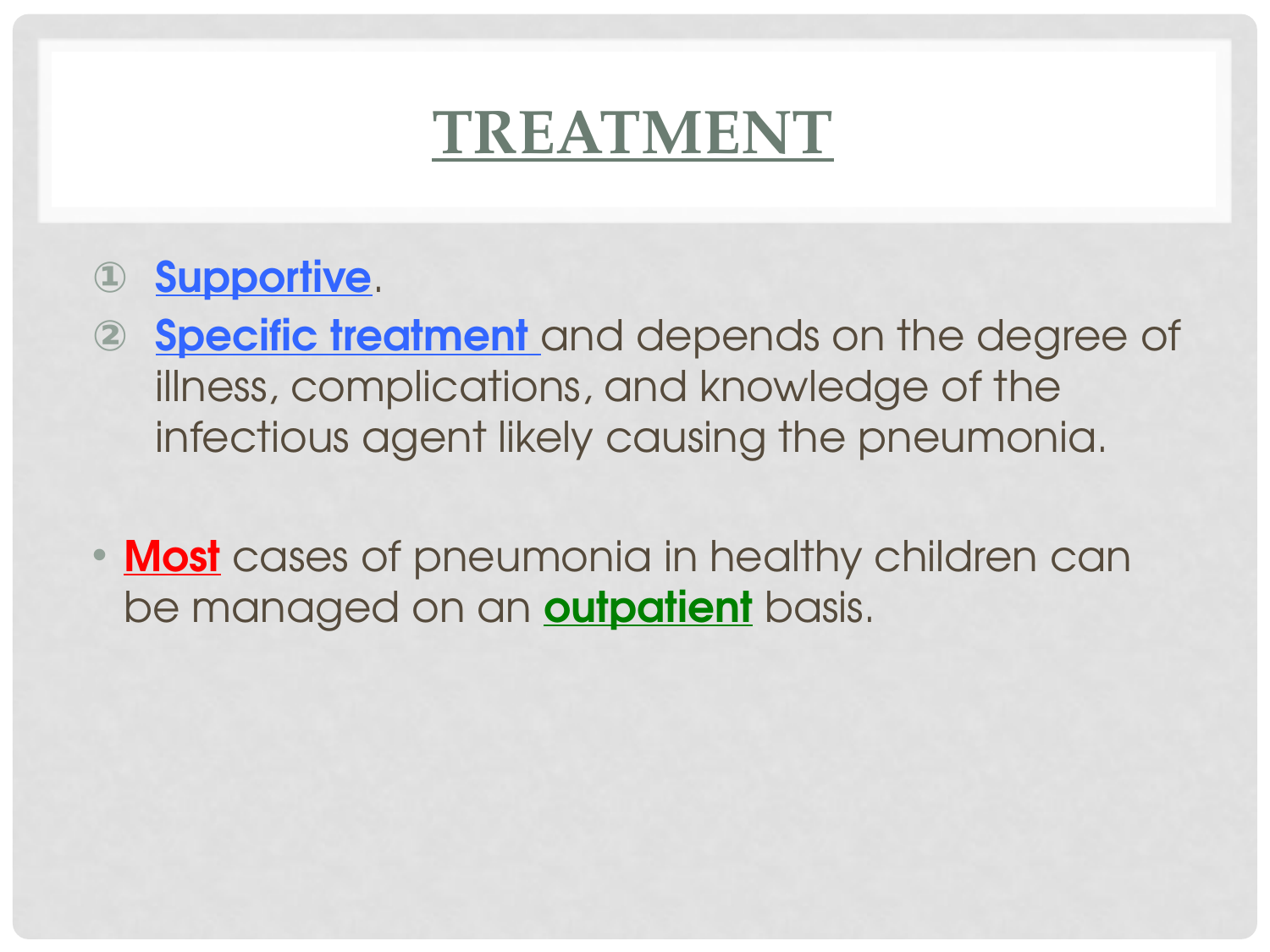

# TREATMENT
Supportive.
Specific treatment and depends on the degree of illness, complications, and knowledge of the infectious agent likely causing the pneumonia.

Most cases of pneumonia in healthy children can be managed on an outpatient basis.